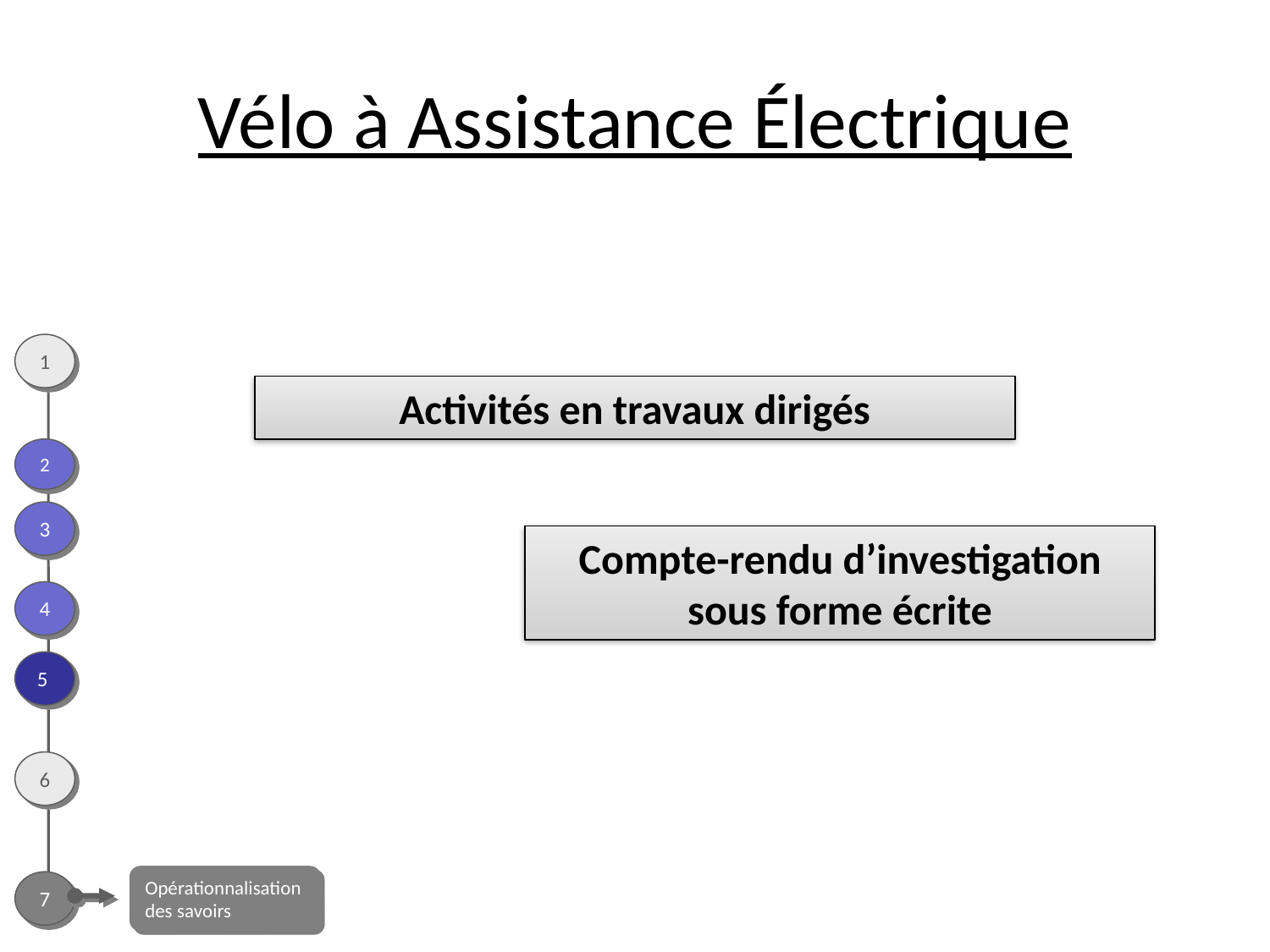

# Vélo à Assistance Électrique
1
Activités en travaux dirigés

2
3
Compte-rendu d’investigation sous forme écrite
4
5
6
Opérationnalisation
des savoirs
7